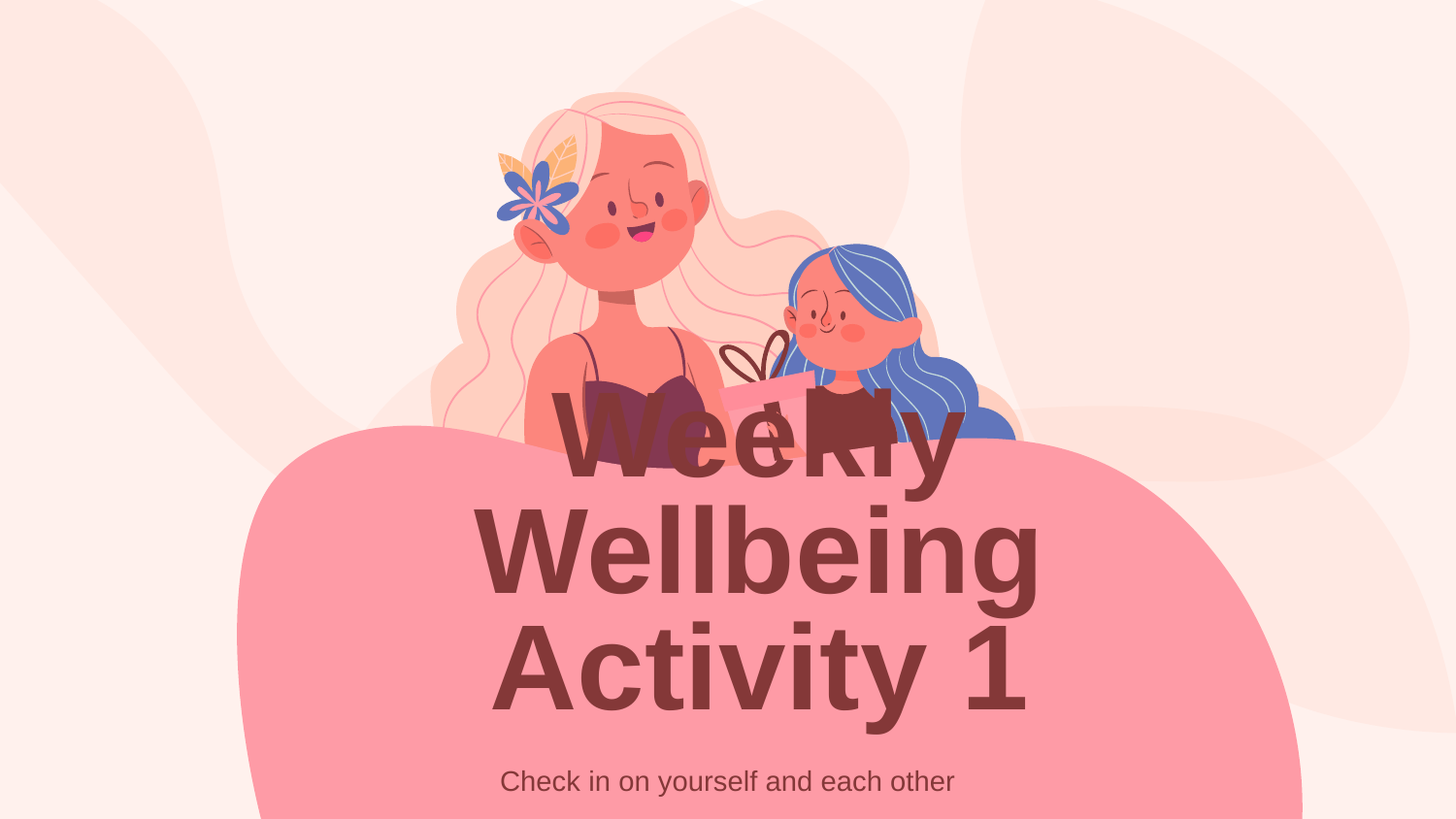

# Weekly Wellbeing
Activity 1
Check in on yourself and each other